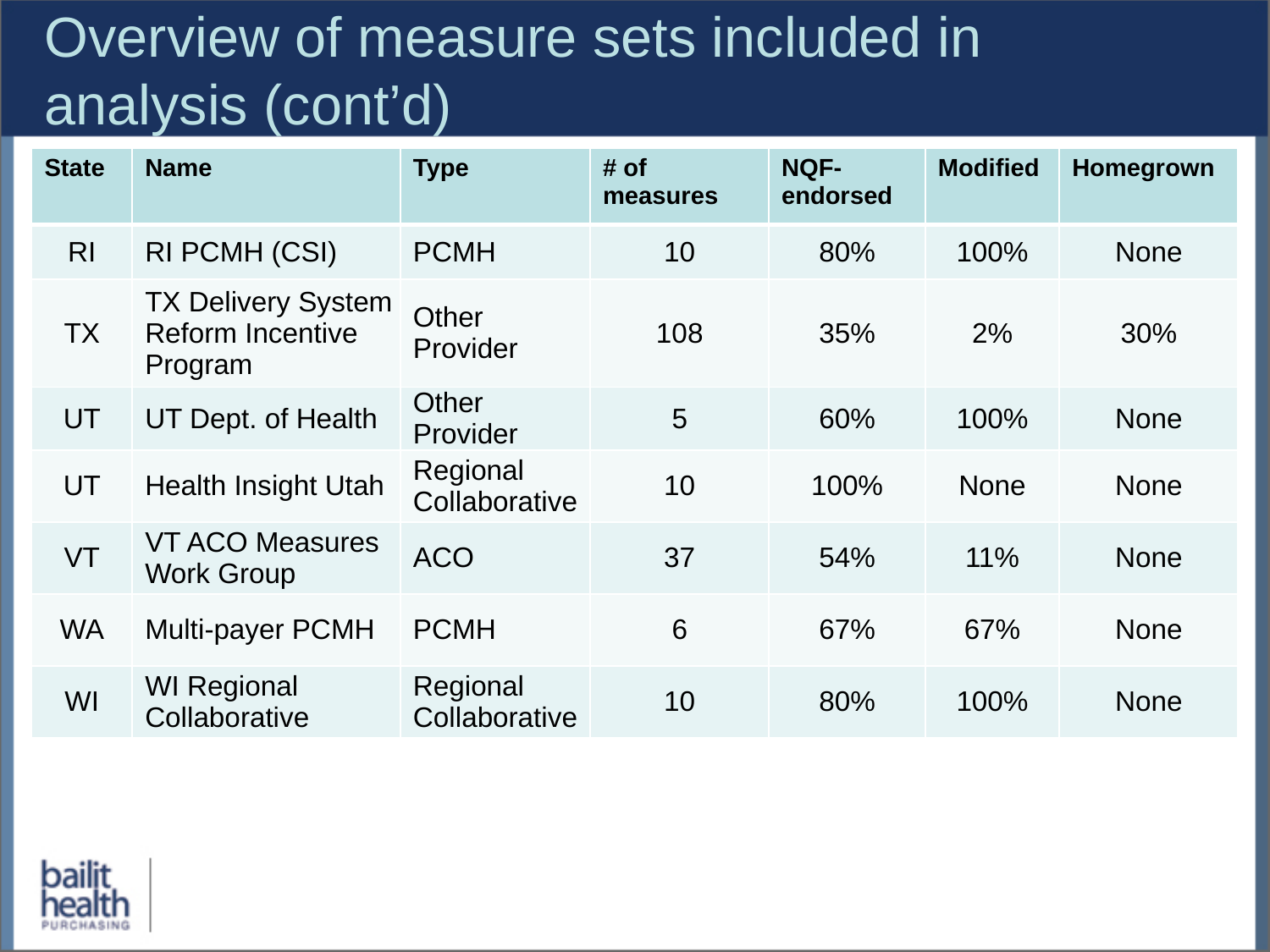

# Overview of measure sets included in analysis (cont’d)
| State | Name | Type | # of measures | NQF-endorsed | Modified | Homegrown |
| --- | --- | --- | --- | --- | --- | --- |
| RI | RI PCMH (CSI) | PCMH | 10 | 80% | 100% | None |
| TX | TX Delivery System Reform Incentive Program | Other Provider | 108 | 35% | 2% | 30% |
| UT | UT Dept. of Health | Other Provider | 5 | 60% | 100% | None |
| UT | Health Insight Utah | Regional Collaborative | 10 | 100% | None | None |
| VT | VT ACO Measures Work Group | ACO | 37 | 54% | 11% | None |
| WA | Multi-payer PCMH | PCMH | 6 | 67% | 67% | None |
| WI | WI Regional Collaborative | Regional Collaborative | 10 | 80% | 100% | None |